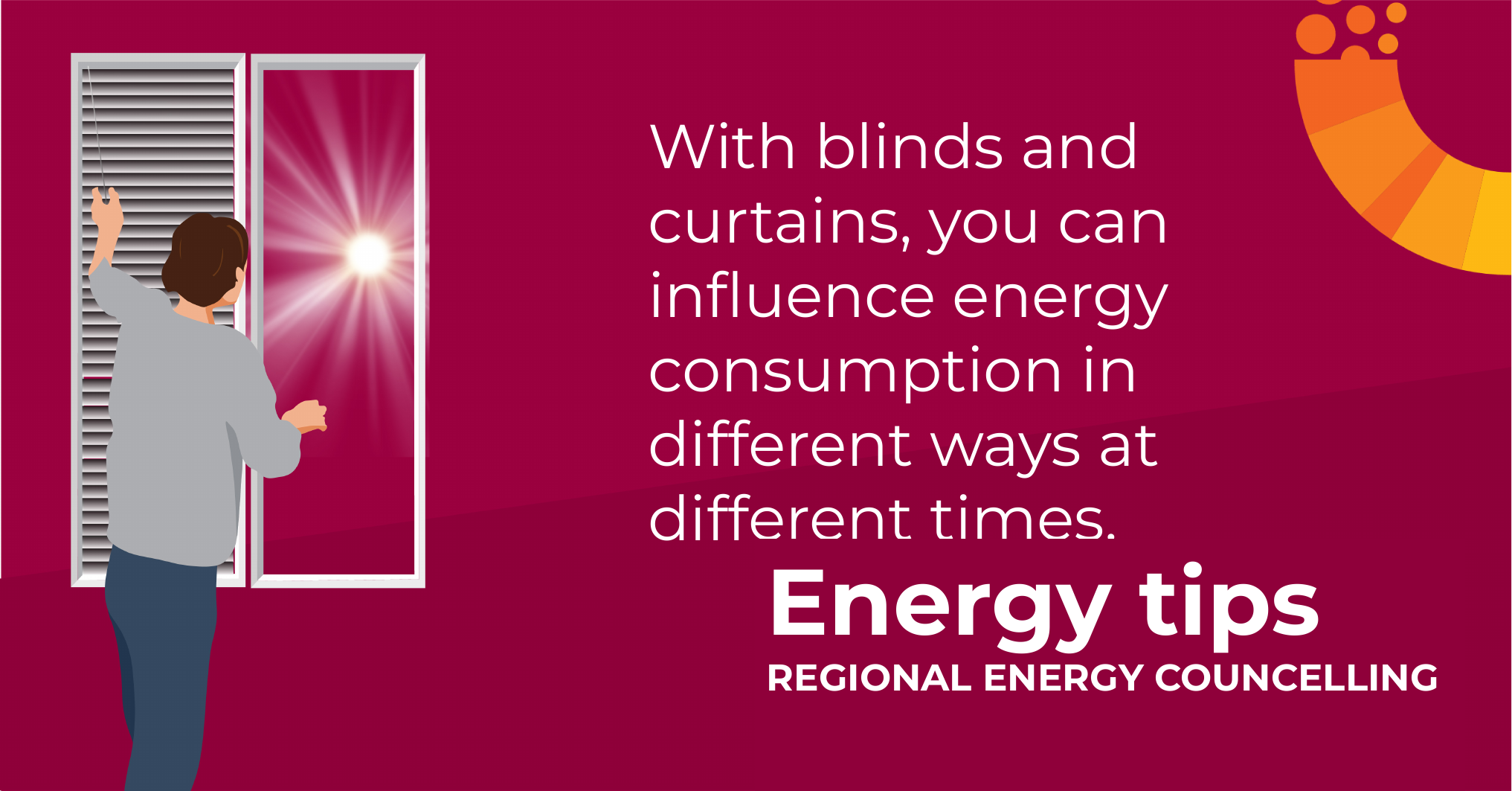

With blinds and curtains, you can influence energy consumption in different ways at different times.
Energy tips
REGIONAL ENERGY COUNCELLING